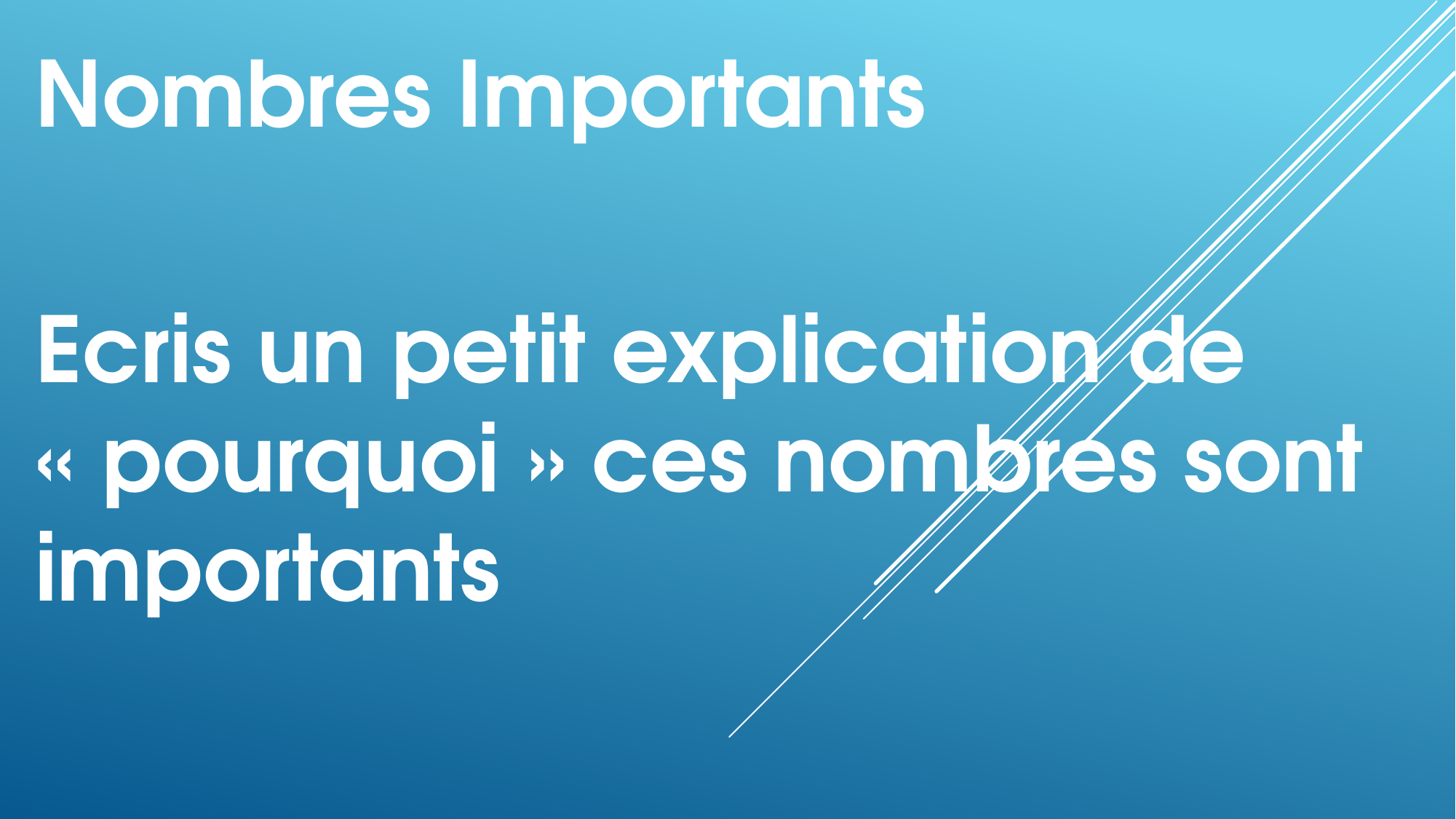

Nombres Importants

Ecris un petit explication de  « pourquoi » ces nombres sont importants